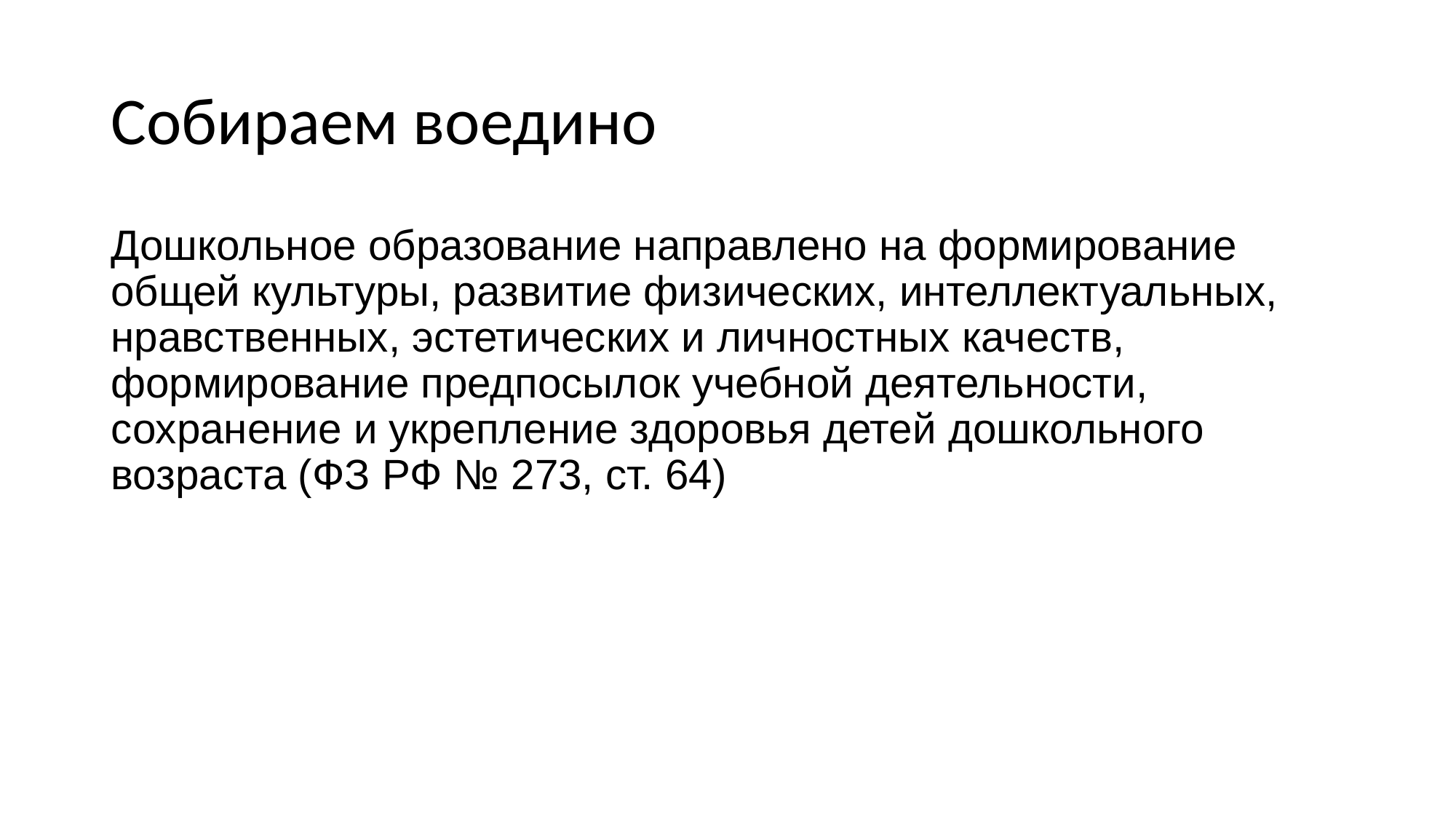

# Собираем воедино
Дошкольное образование направлено на формирование общей культуры, развитие физических, интеллектуальных, нравственных, эстетических и личностных качеств, формирование предпосылок учебной деятельности, сохранение и укрепление здоровья детей дошкольного возраста (ФЗ РФ № 273, ст. 64)